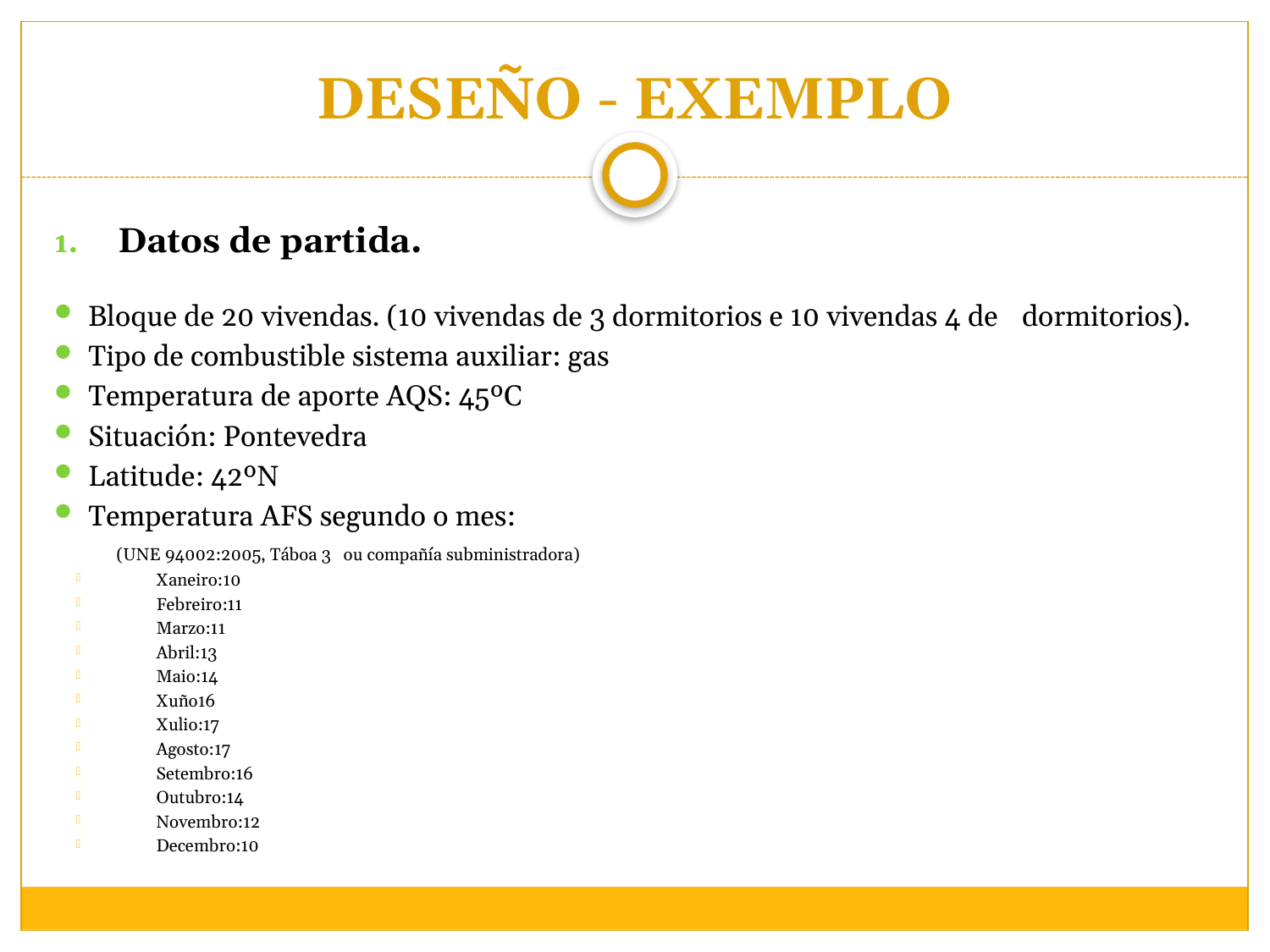

# DESEÑO - EXEMPLO
Datos de partida.

Bloque de 20 vivendas. (10 vivendas de 3 dormitorios e 10 vivendas 4 de 				dormitorios).
Tipo de combustible sistema auxiliar: gas
Temperatura de aporte AQS: 45ºC
Situación: Pontevedra
Latitude: 42ºN
Temperatura AFS segundo o mes:
		(UNE 94002:2005, Táboa 3   ou compañía subministradora)
Xaneiro:10
Febreiro:11
Marzo:11
Abril:13
Maio:14
Xuño16
Xulio:17
Agosto:17
Setembro:16
Outubro:14
Novembro:12
Decembro:10